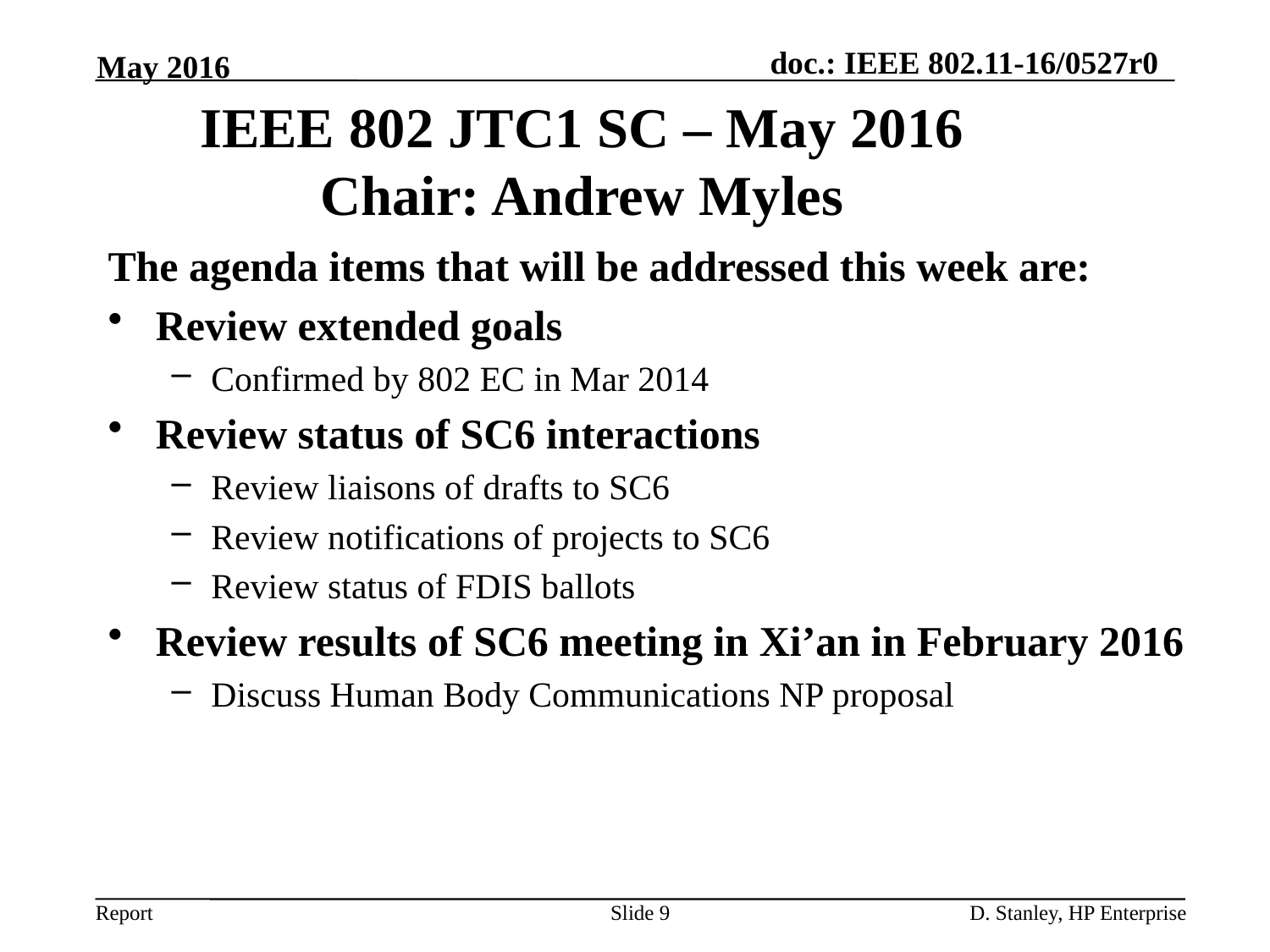

May 2016
IEEE 802 JTC1 SC – May 2016
Chair: Andrew Myles
The agenda items that will be addressed this week are:
Review extended goals
Confirmed by 802 EC in Mar 2014
Review status of SC6 interactions
Review liaisons of drafts to SC6
Review notifications of projects to SC6
Review status of FDIS ballots
Review results of SC6 meeting in Xi’an in February 2016
Discuss Human Body Communications NP proposal
Slide 9
D. Stanley, HP Enterprise